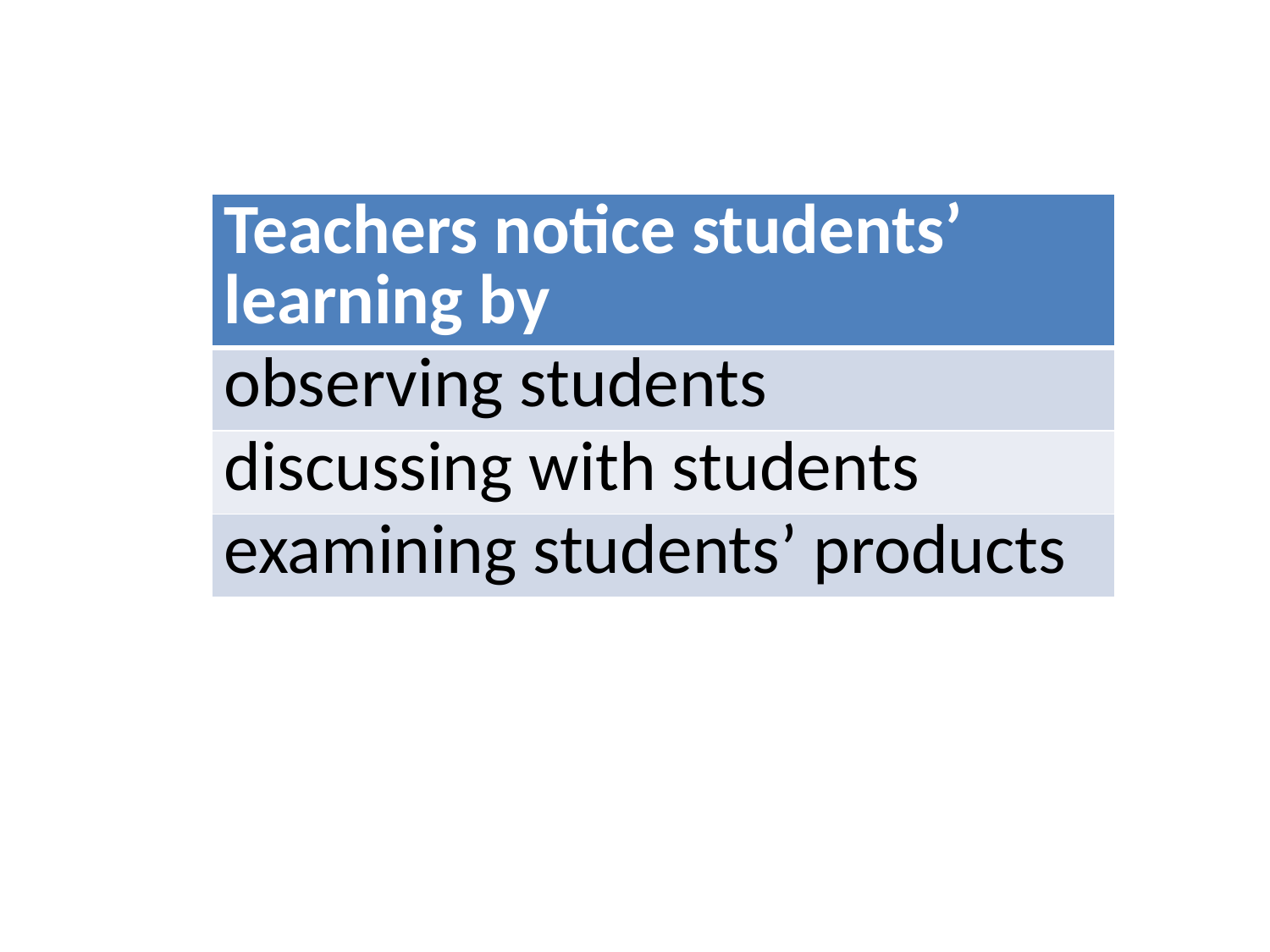

| Teachers notice students’ learning by |
| --- |
| observing students |
| discussing with students |
| examining students’ products |